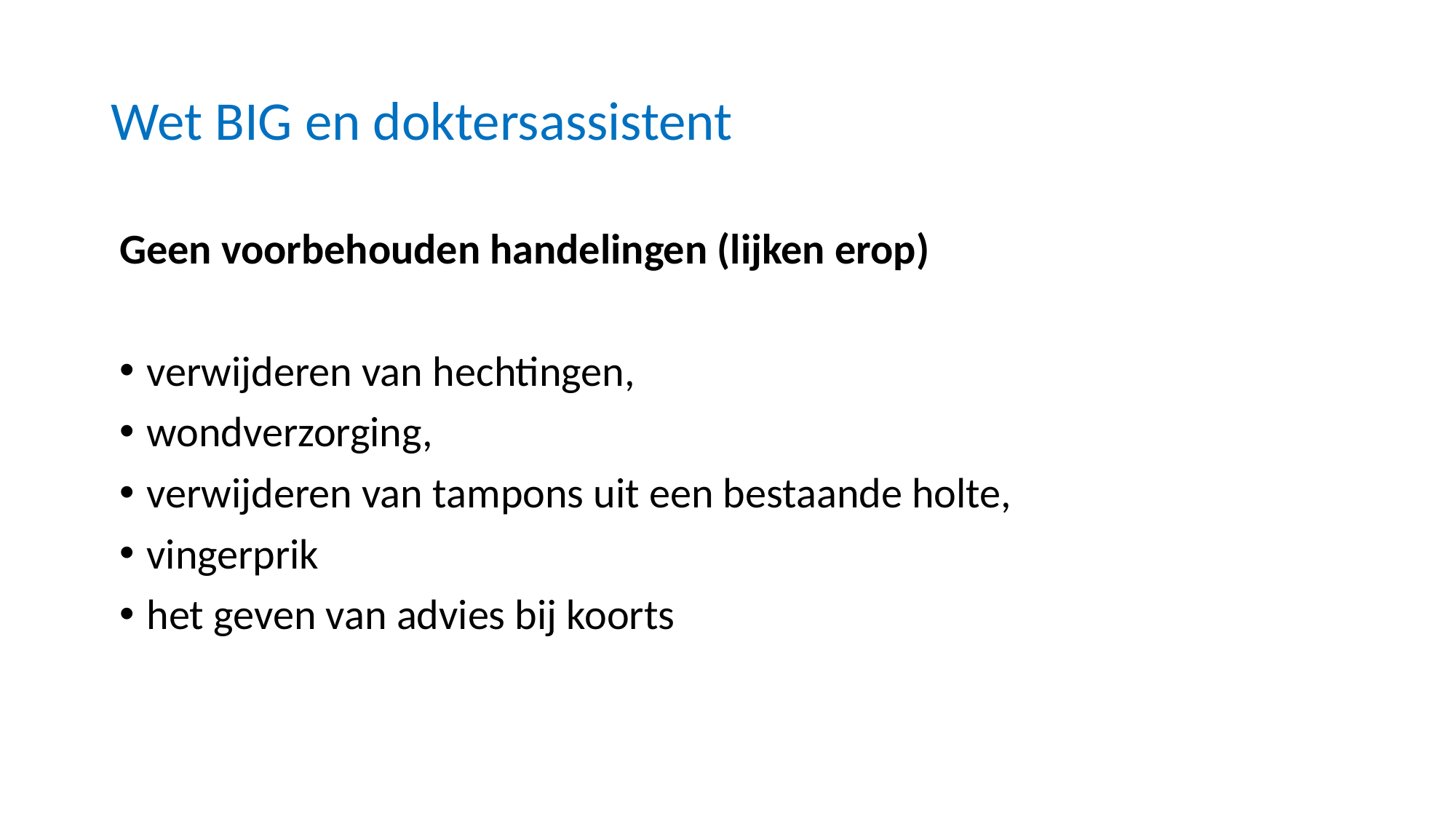

# Wet BIG en doktersassistent
Geen voorbehouden handelingen (lijken erop)

verwijderen van hechtingen,
wondverzorging,
verwijderen van tampons uit een bestaande holte,
vingerprik
het geven van advies bij koorts